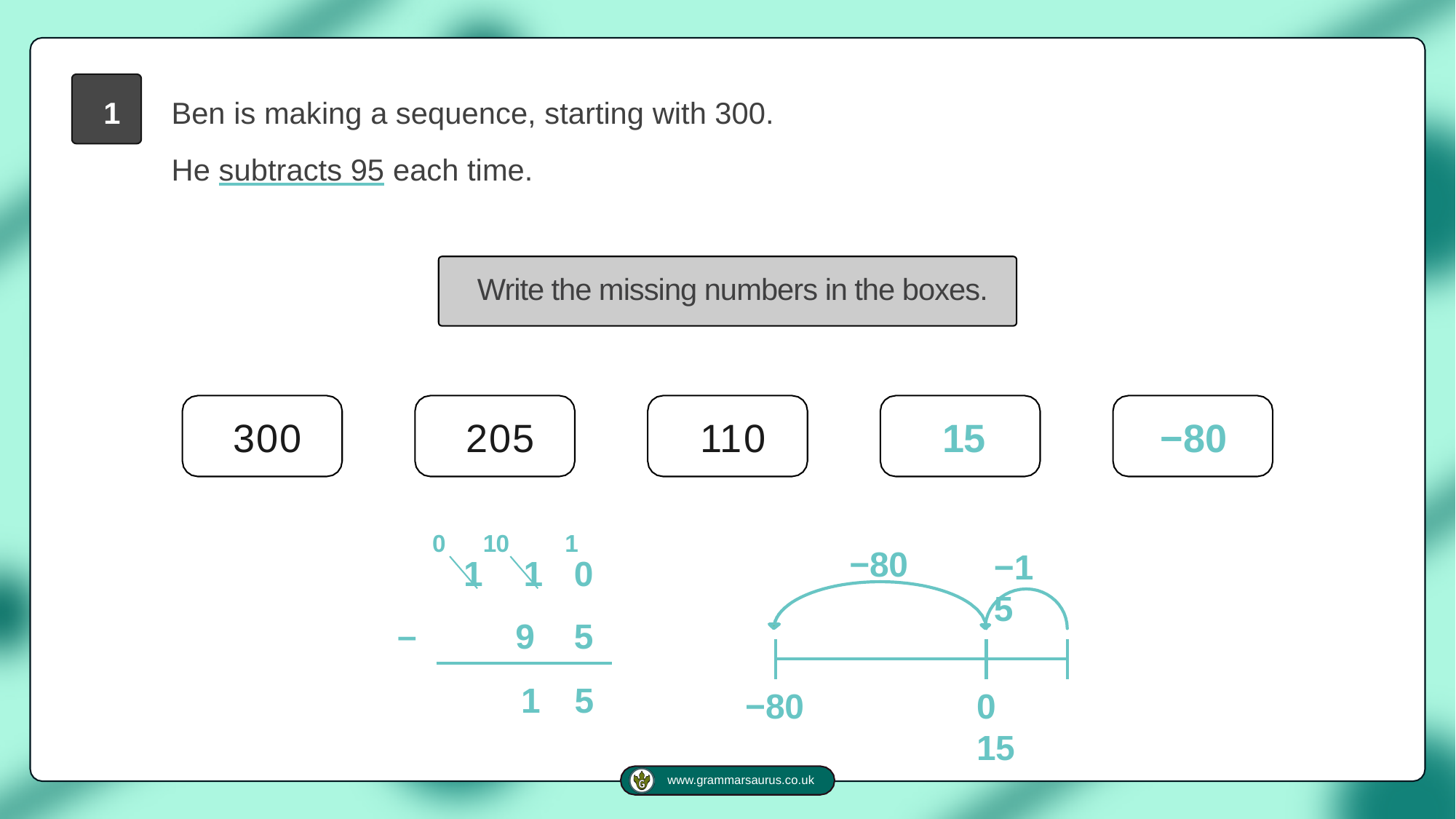

1	Ben is making a sequence, starting with 300. He subtracts 95 each time.
Write the missing numbers in the boxes.

300
205
110
15
−80
0	10	 1
 1	 1	0
9	5
−80
−15

–

 1	5
−80
0	15
www.grammarsaurus.co.uk